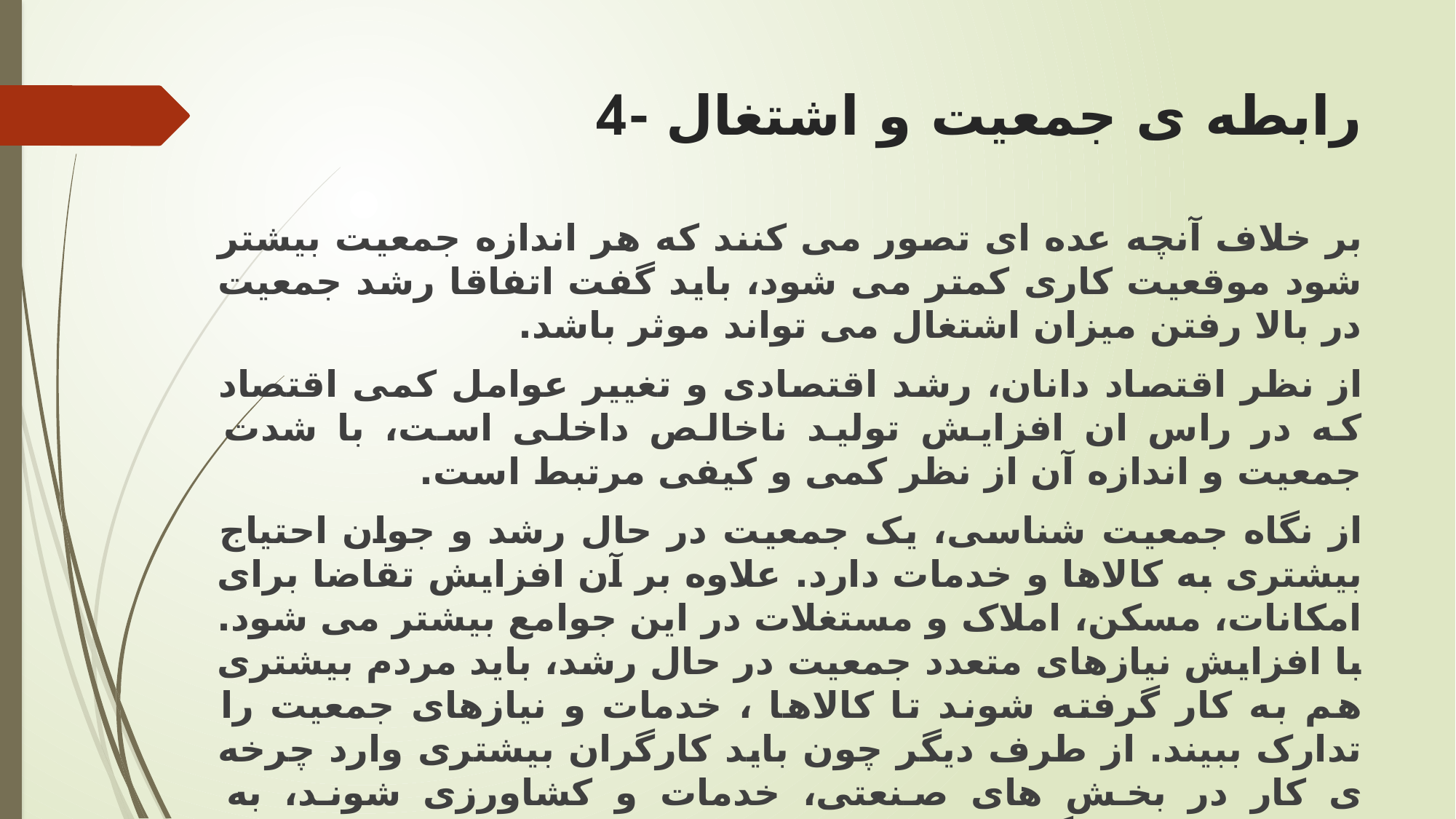

# 4- رابطه ی جمعیت و اشتغال
بر خلاف آنچه عده ای تصور می کنند که هر اندازه جمعیت بیشتر شود موقعیت کاری کمتر می شود، باید گفت اتفاقا رشد جمعیت در بالا رفتن میزان اشتغال می تواند موثر باشد.
از نظر اقتصاد دانان، رشد اقتصادی و تغییر عوامل کمی اقتصاد که در راس ان افزایش تولید ناخالص داخلی است، با شدت جمعیت و اندازه آن از نظر کمی و کیفی مرتبط است.
از نگاه جمعیت شناسی، یک جمعیت در حال رشد و جوان احتیاج بیشتری به کالاها و خدمات دارد. علاوه بر آن افزایش تقاضا برای امکانات، مسکن، املاک و مستغلات در این جوامع بیشتر می شود. با افزایش نیازهای متعدد جمعیت در حال رشد، باید مردم بیشتری هم به کار گرفته شوند تا کالاها ، خدمات و نیازهای جمعیت را تدارک ببیند. از طرف دیگر چون باید کارگران بیشتری وارد چرخه ی کار در بخش های صنعتی، خدمات و کشاورزی شوند، به کارخانه ها و کارگاه های بیشتری نیاز است و همین سلسله باعث ایجاد اقتصاد پویا برای هر کشوری می شود.